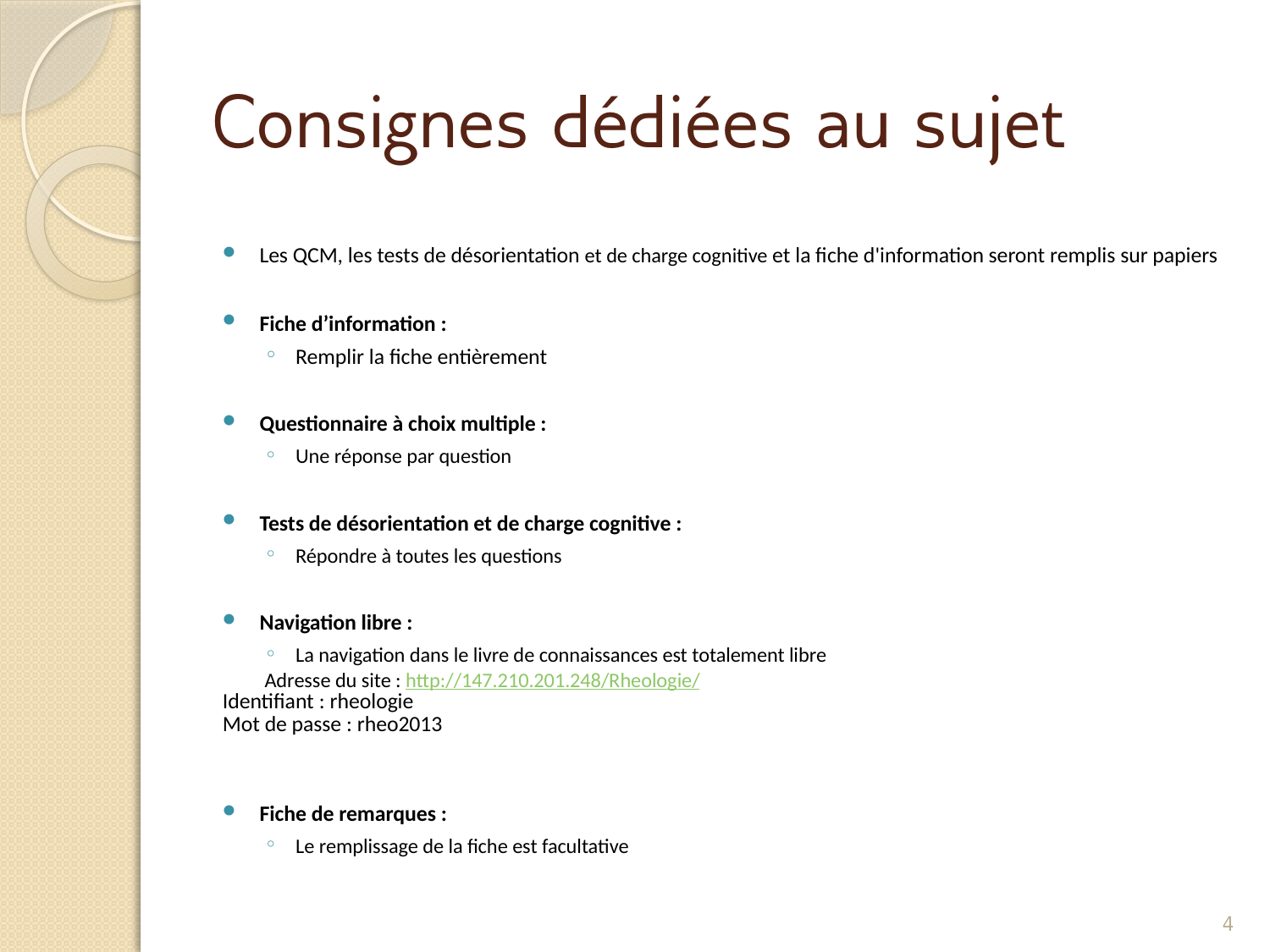

# Consignes dédiées au sujet

Les QCM, les tests de désorientation et de charge cognitive et la fiche d'information seront remplis sur papiers

Fiche d’information :
Remplir la fiche entièrement

Questionnaire à choix multiple :
Une réponse par question

Tests de désorientation et de charge cognitive :
Répondre à toutes les questions

Navigation libre :
La navigation dans le livre de connaissances est totalement libre
	Adresse du site : http://147.210.201.248/Rheologie/
	Identifiant : rheologie
	Mot de passe : rheo2013

Fiche de remarques :
Le remplissage de la fiche est facultative

4